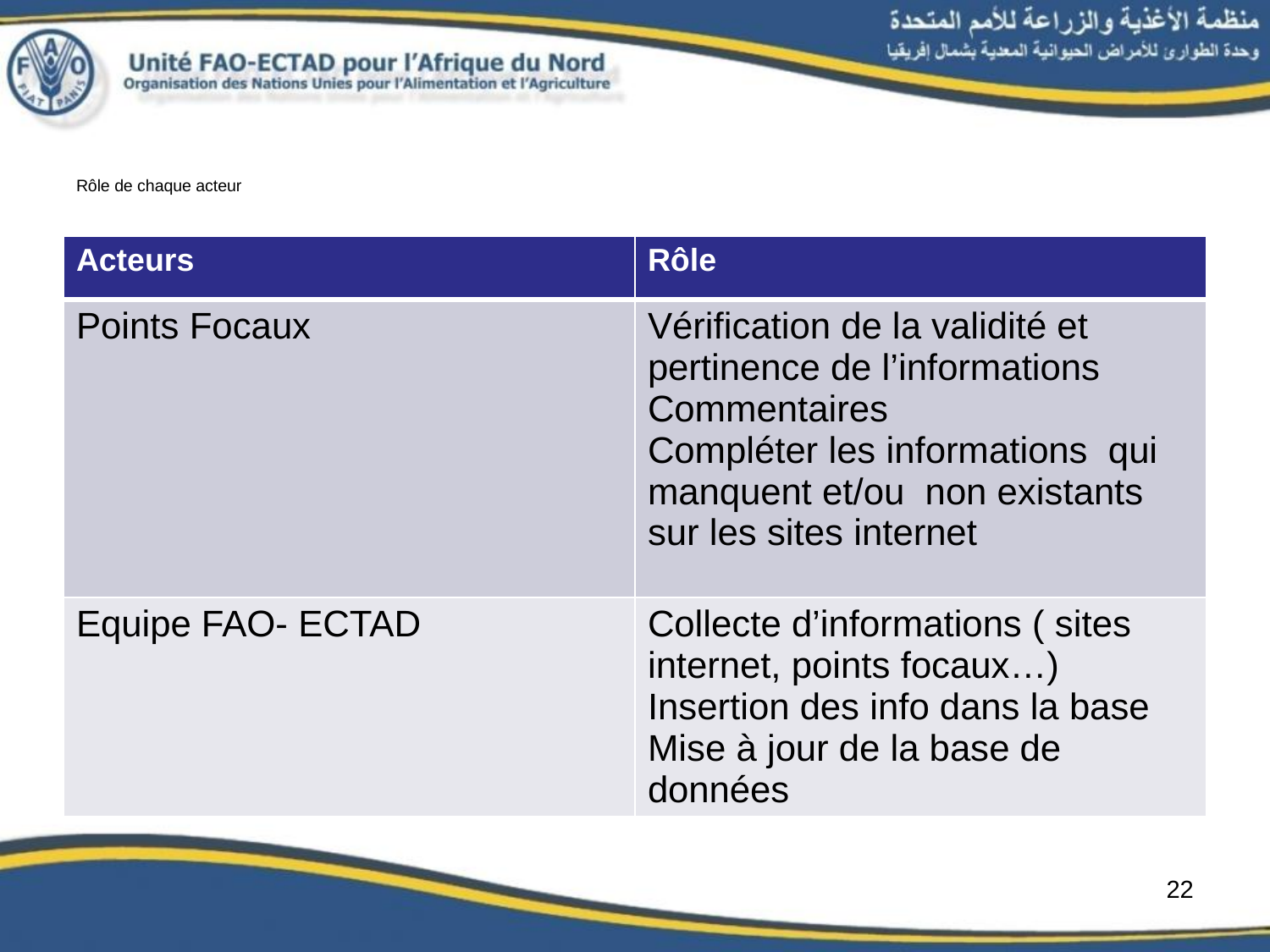

# Rôle de chaque acteur
| Acteurs | Rôle |
| --- | --- |
| Points Focaux | Vérification de la validité et pertinence de l’informations Commentaires Compléter les informations qui manquent et/ou non existants sur les sites internet |
| Equipe FAO- ECTAD | Collecte d’informations ( sites internet, points focaux…) Insertion des info dans la base Mise à jour de la base de données |
22